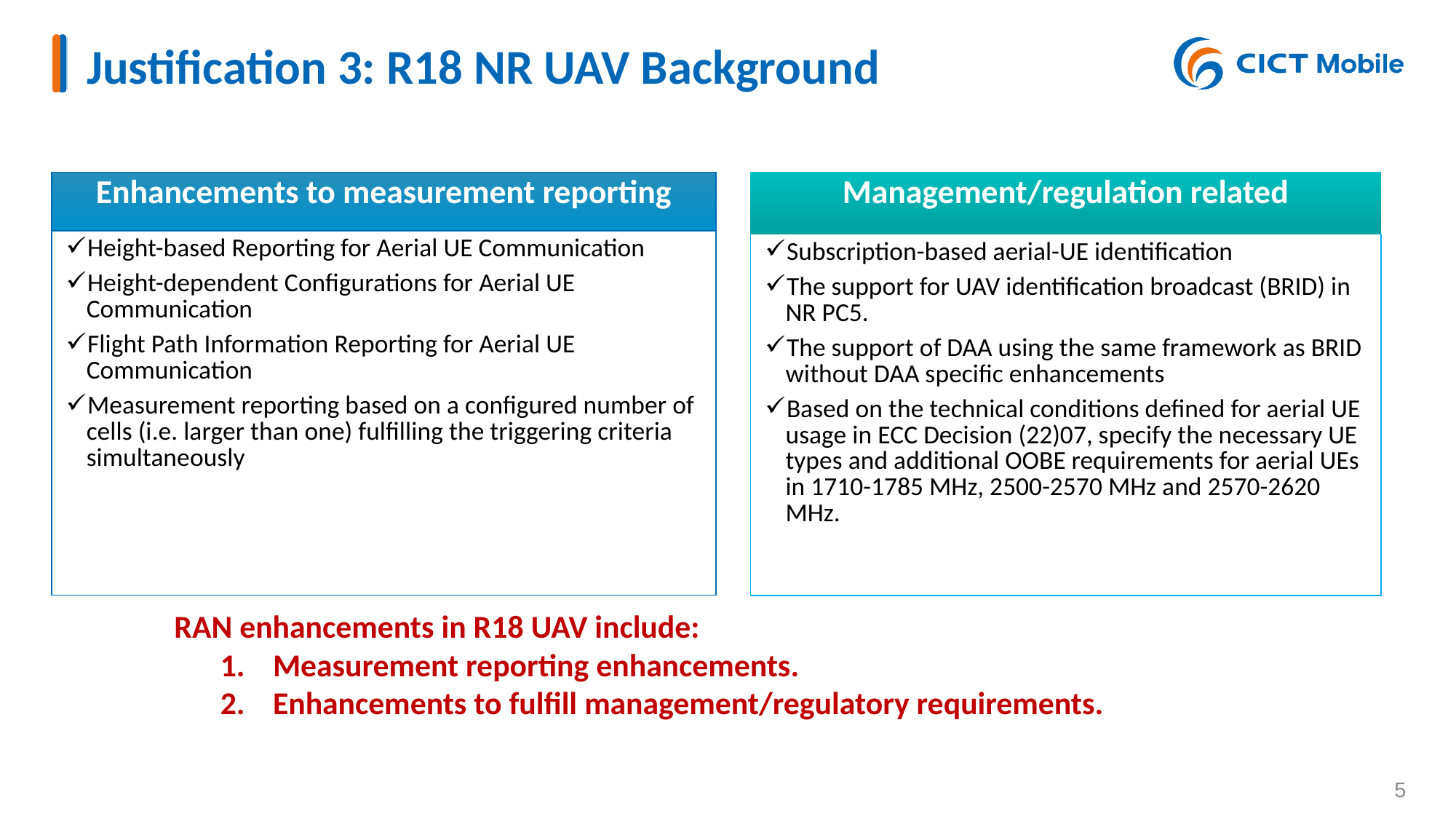

# Justification 3: R18 NR UAV Background
| Enhancements to measurement reporting |
| --- |
| Height-based Reporting for Aerial UE Communication Height-dependent Configurations for Aerial UE Communication Flight Path Information Reporting for Aerial UE Communication Measurement reporting based on a configured number of cells (i.e. larger than one) fulfilling the triggering criteria simultaneously |
| Management/regulation related |
| --- |
| Subscription-based aerial-UE identification The support for UAV identification broadcast (BRID) in NR PC5. The support of DAA using the same framework as BRID without DAA specific enhancements Based on the technical conditions defined for aerial UE usage in ECC Decision (22)07, specify the necessary UE types and additional OOBE requirements for aerial UEs in 1710-1785 MHz, 2500-2570 MHz and 2570-2620 MHz. |
RAN enhancements in R18 UAV include:
Measurement reporting enhancements.
Enhancements to fulfill management/regulatory requirements.

5